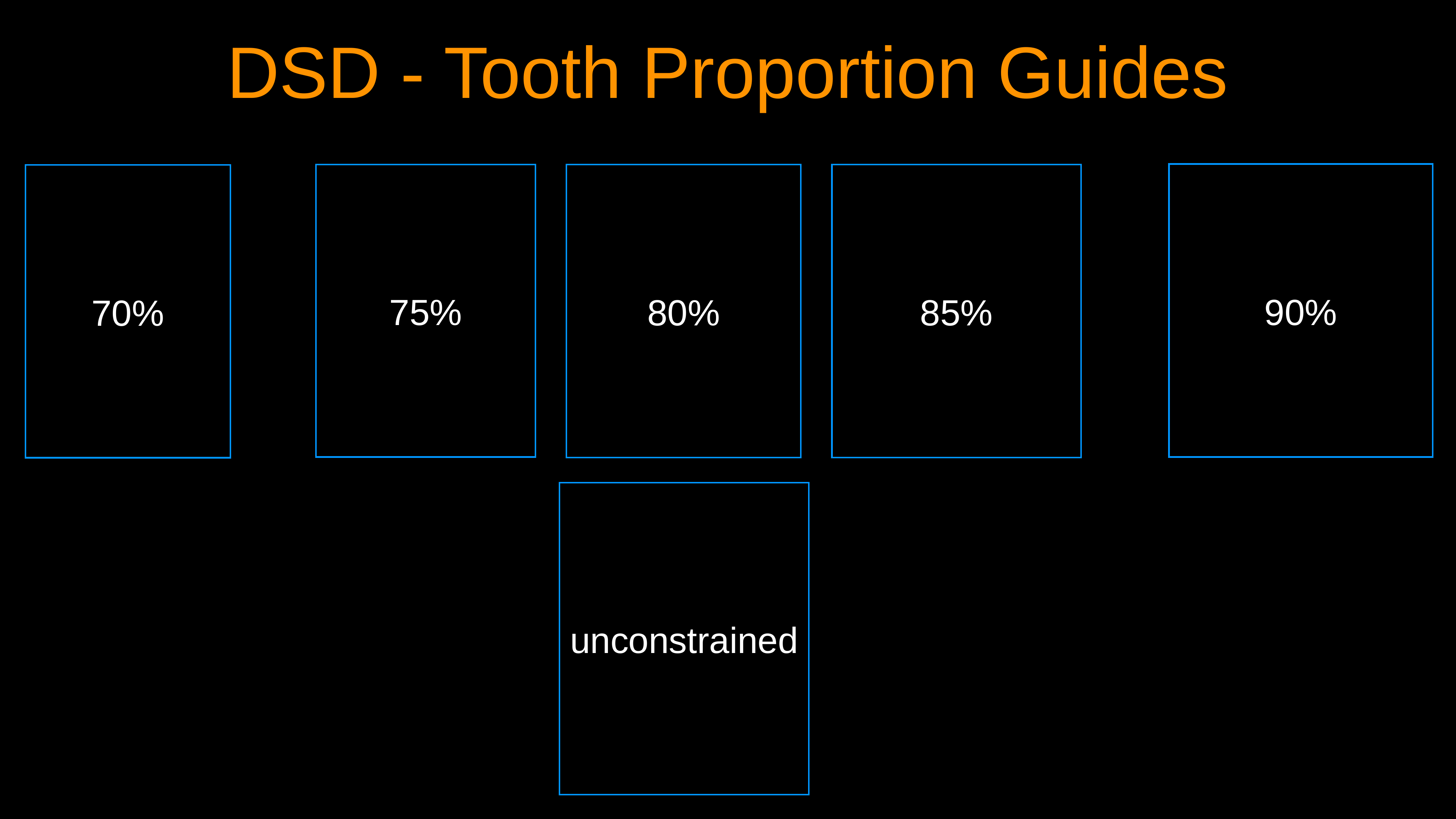

DSD - Tooth Proportion Guides
90%
75%
80%
85%
70%
unconstrained